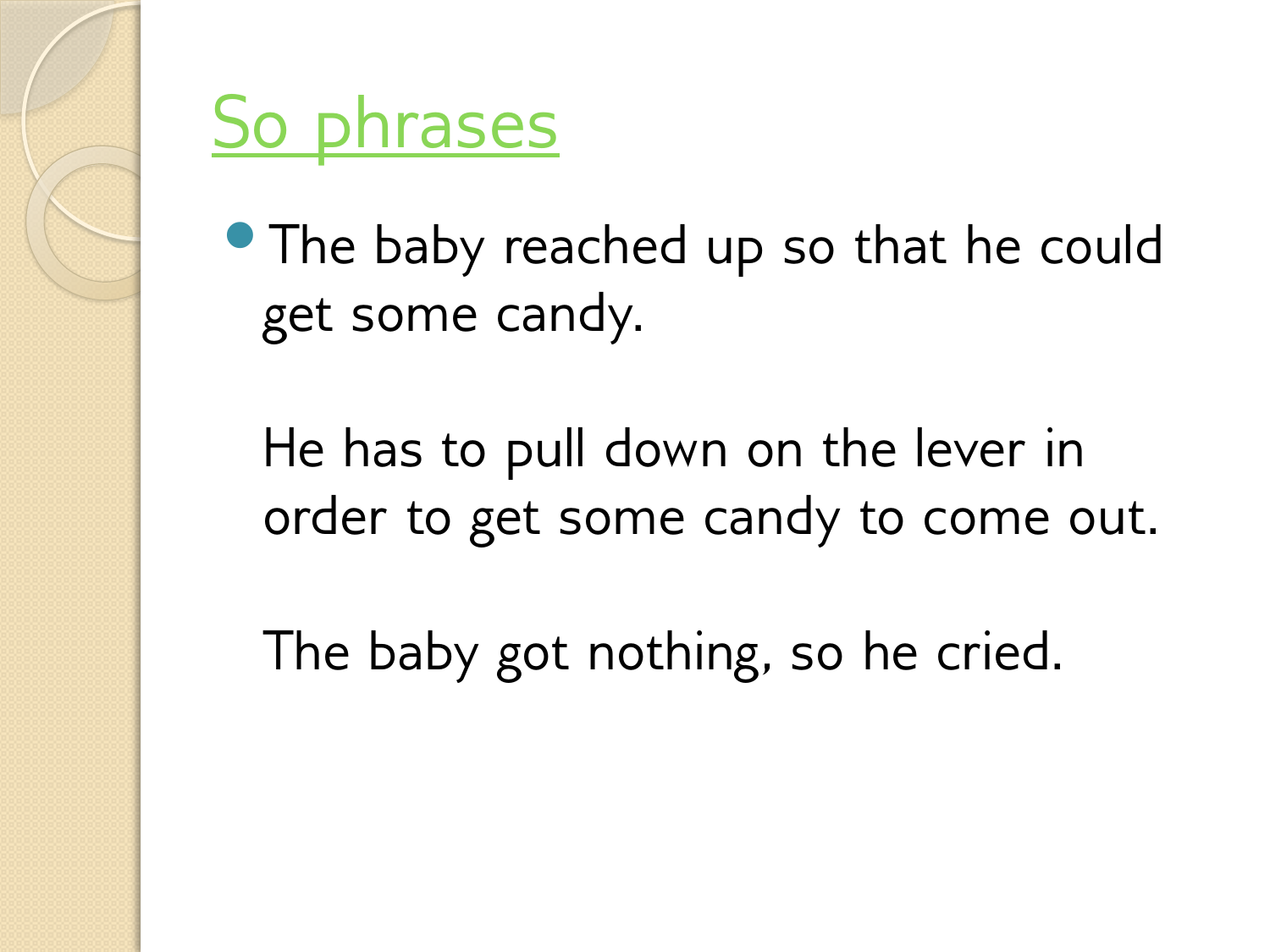

# So phrases
The baby reached up so that he could get some candy.
He has to pull down on the lever in order to get some candy to come out.
The baby got nothing, so he cried.